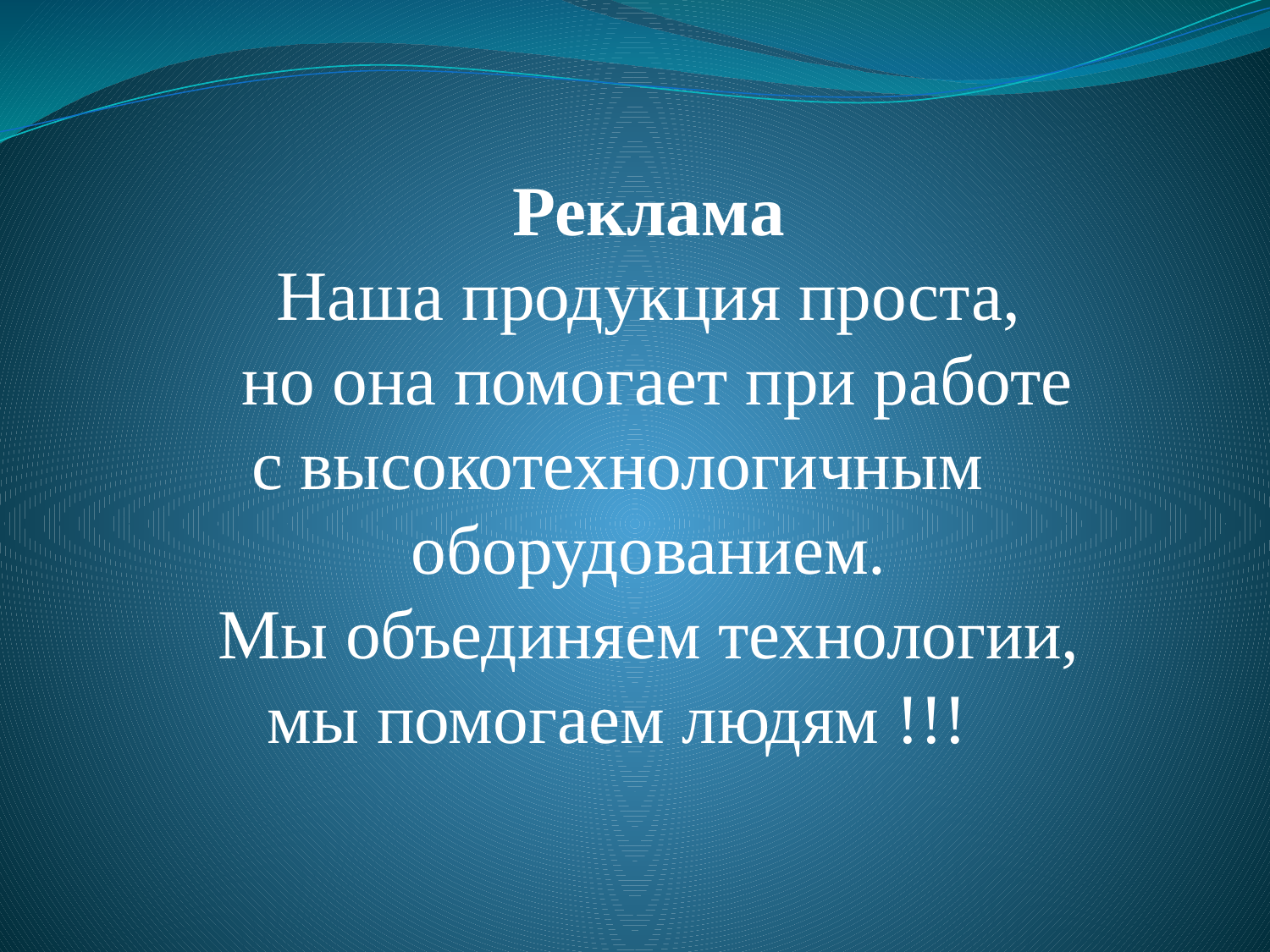

Реклама
Наша продукция проста,
 но она помогает при работе с высокотехнологичным
 оборудованием.
Мы объединяем технологии, мы помогаем людям !!!